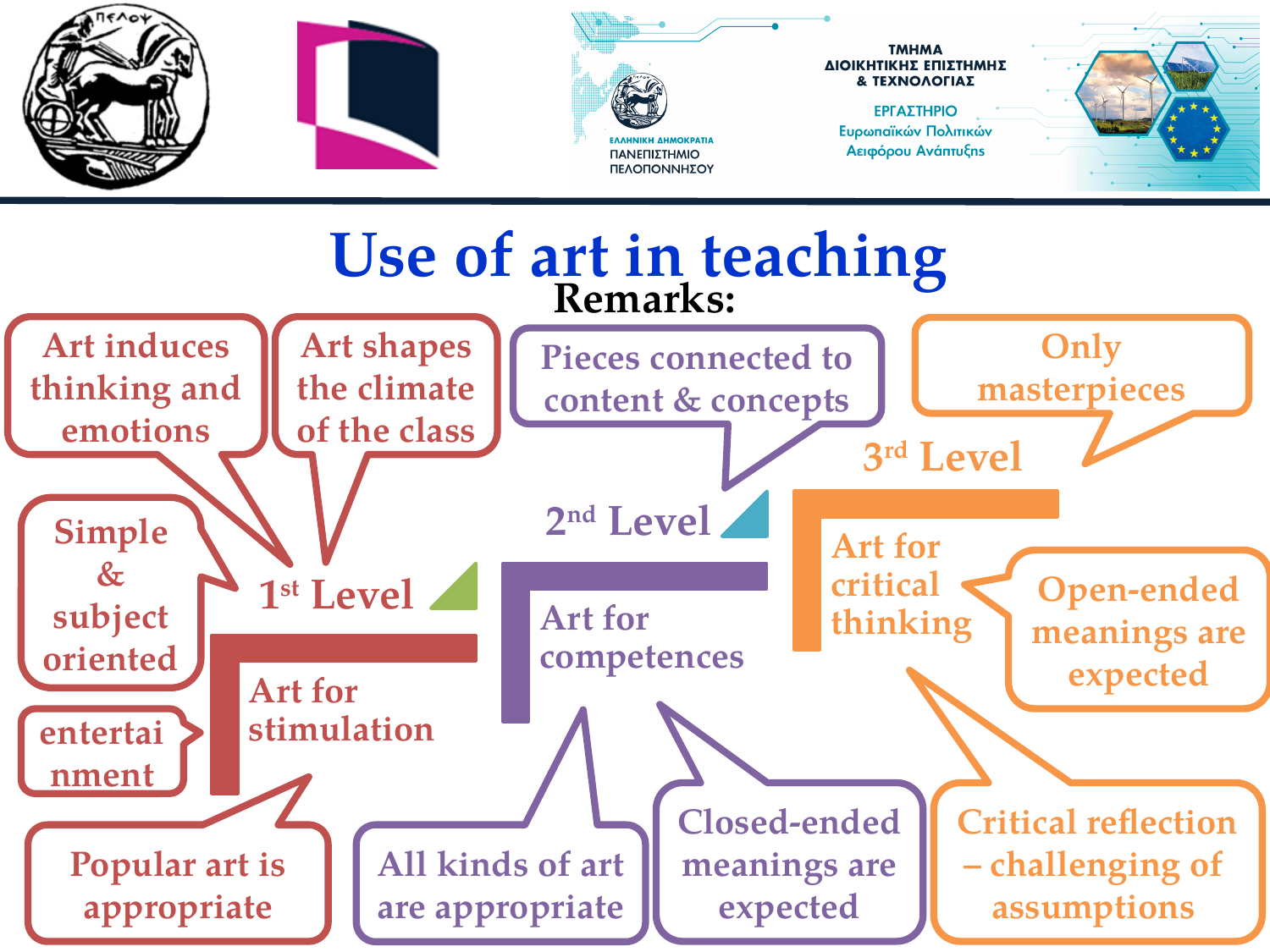

Use of art in teaching
Remarks:
Art induces thinking and emotions
Art shapes the climate of the class
Only masterpieces
Pieces connected to content & concepts
Art for stimulation
Art for competences
Art for critical thinking
3rd Level
2nd Level
Simple & subject oriented
Open-ended meanings are expected
1st Level
entertainment
Closed-ended meanings are expected
Critical reflection – challenging of  assumptions
Popular art is appropriate
All kinds of art are appropriate